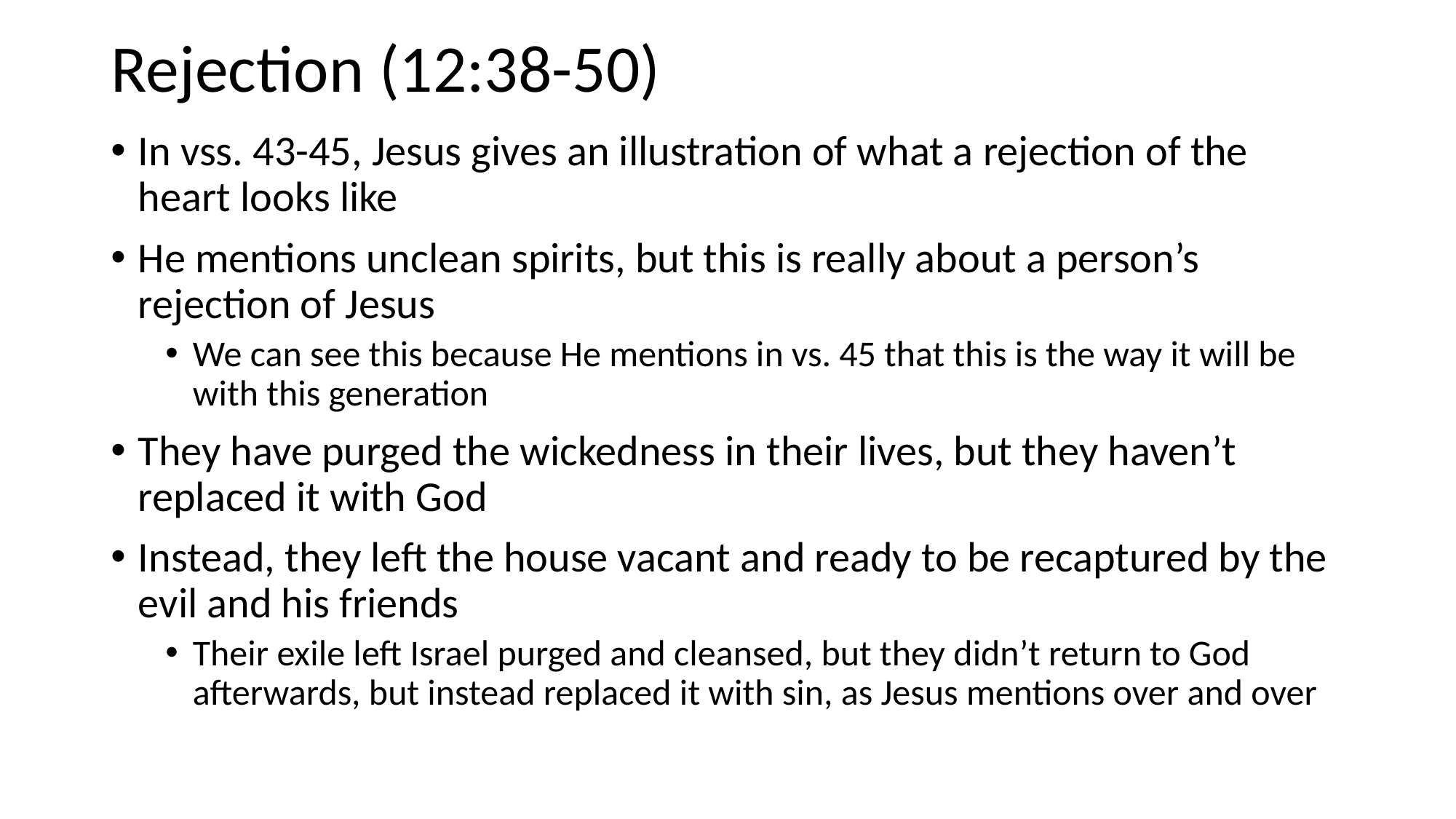

# Rejection (12:38-50)
In vss. 43-45, Jesus gives an illustration of what a rejection of the heart looks like
He mentions unclean spirits, but this is really about a person’s rejection of Jesus
We can see this because He mentions in vs. 45 that this is the way it will be with this generation
They have purged the wickedness in their lives, but they haven’t replaced it with God
Instead, they left the house vacant and ready to be recaptured by the evil and his friends
Their exile left Israel purged and cleansed, but they didn’t return to God afterwards, but instead replaced it with sin, as Jesus mentions over and over